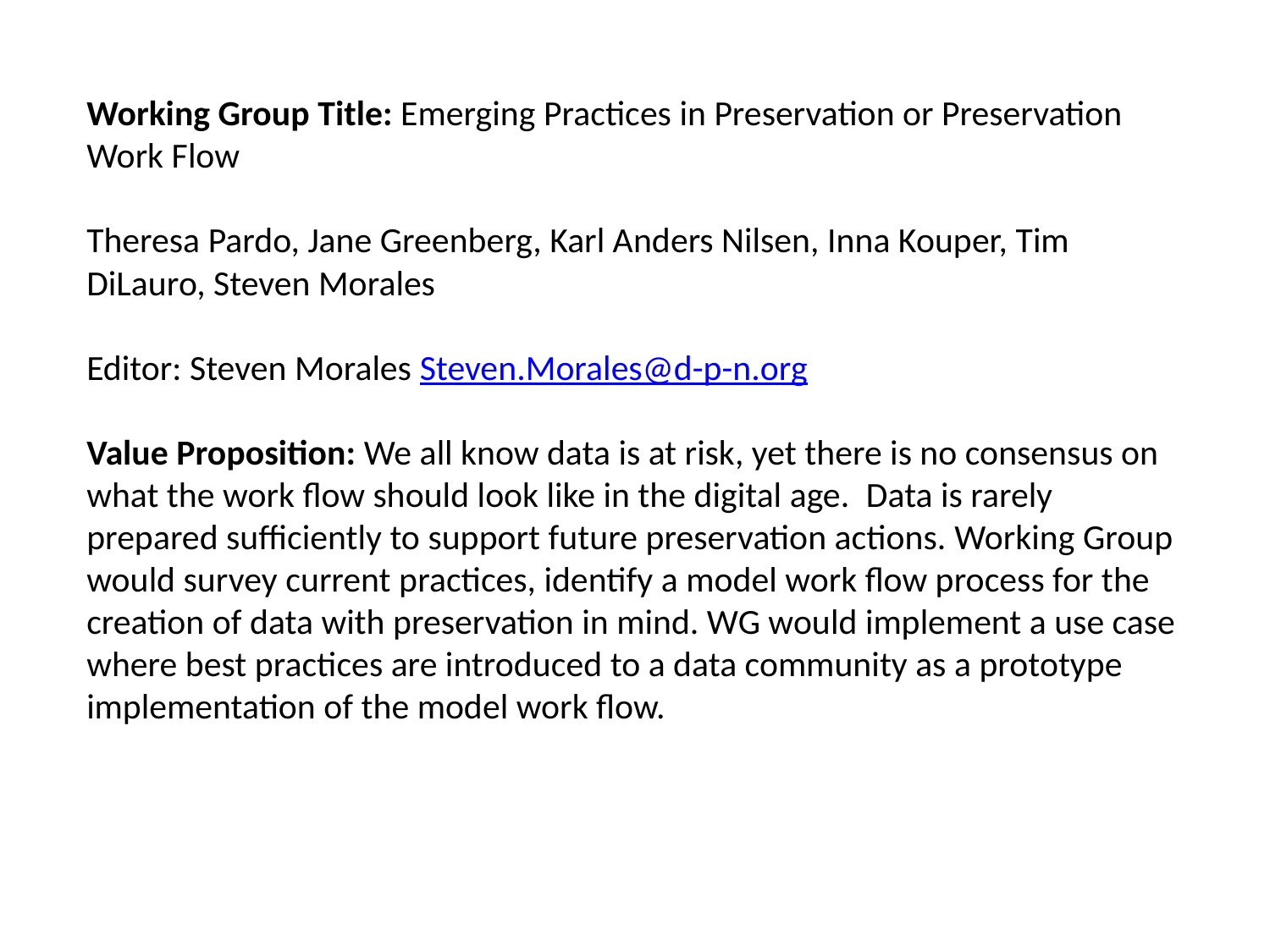

Working Group Title: Emerging Practices in Preservation or Preservation Work Flow

Theresa Pardo, Jane Greenberg, Karl Anders Nilsen, Inna Kouper, Tim DiLauro, Steven Morales

Editor: Steven Morales Steven.Morales@d-p-n.org

Value Proposition: We all know data is at risk, yet there is no consensus on what the work flow should look like in the digital age.  Data is rarely prepared sufficiently to support future preservation actions. Working Group would survey current practices, identify a model work flow process for the creation of data with preservation in mind. WG would implement a use case where best practices are introduced to a data community as a prototype implementation of the model work flow.